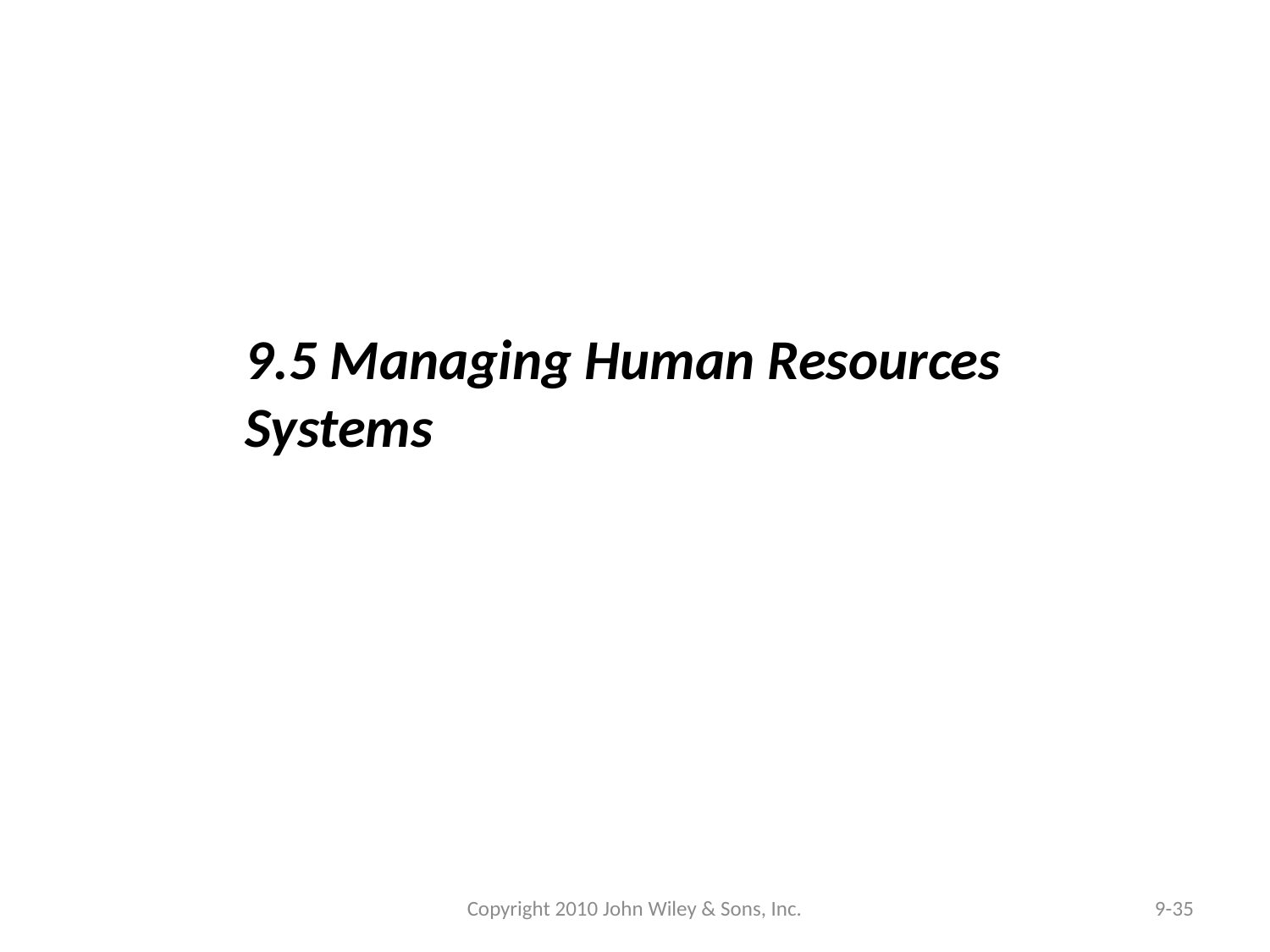

9.5 Managing Human Resources Systems
Copyright 2010 John Wiley & Sons, Inc.
9-35